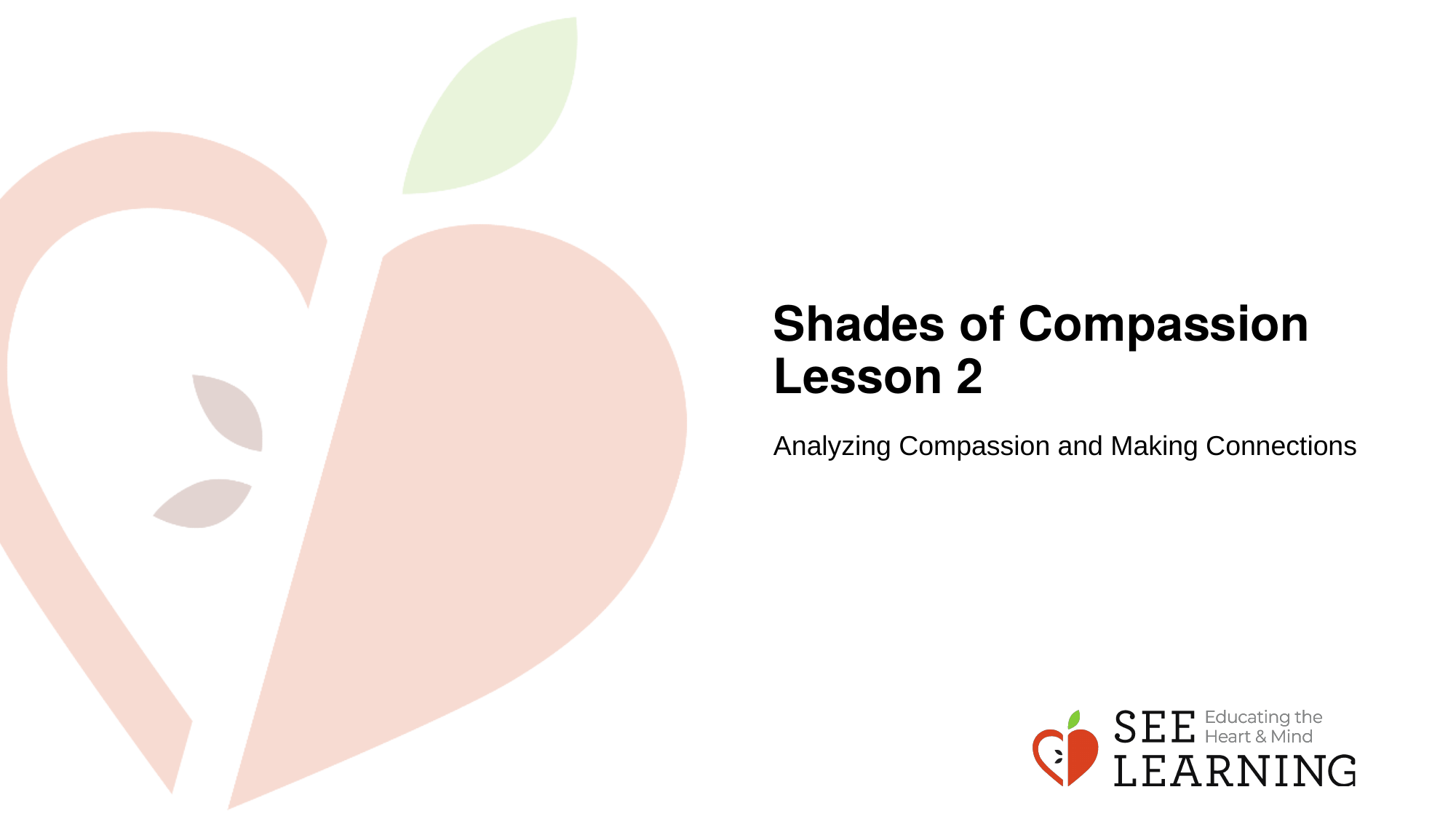

# Shades of Compassion Lesson 2
Analyzing Compassion and Making Connections